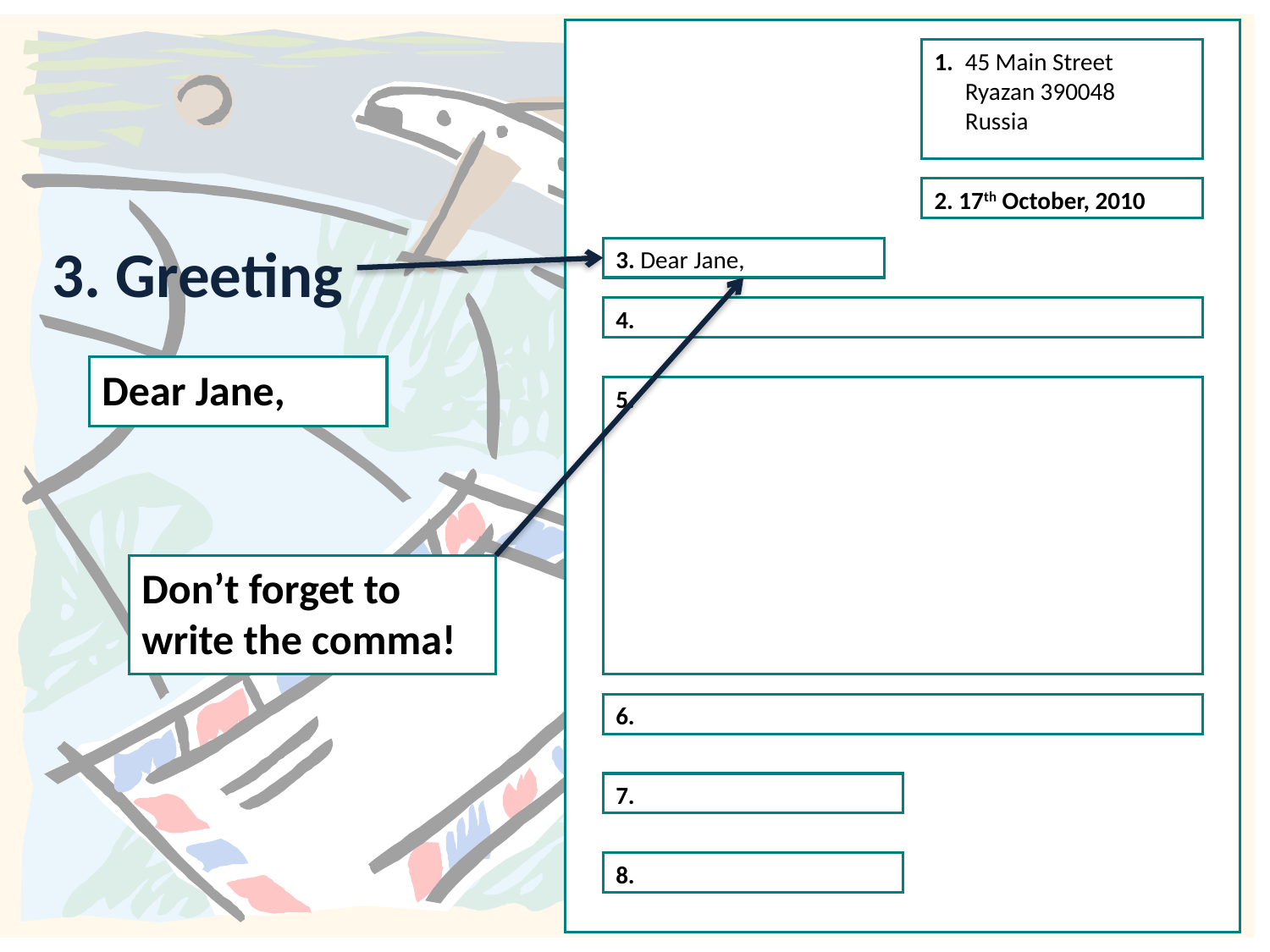

1.
2. 17th October, 2010
3. Dear Jane,

4.
5.
6.
7.
8.
45 Main Street
Ryazan 390048
Russia
3. Greeting
Dear Jane,

Don’t forget to write the comma!